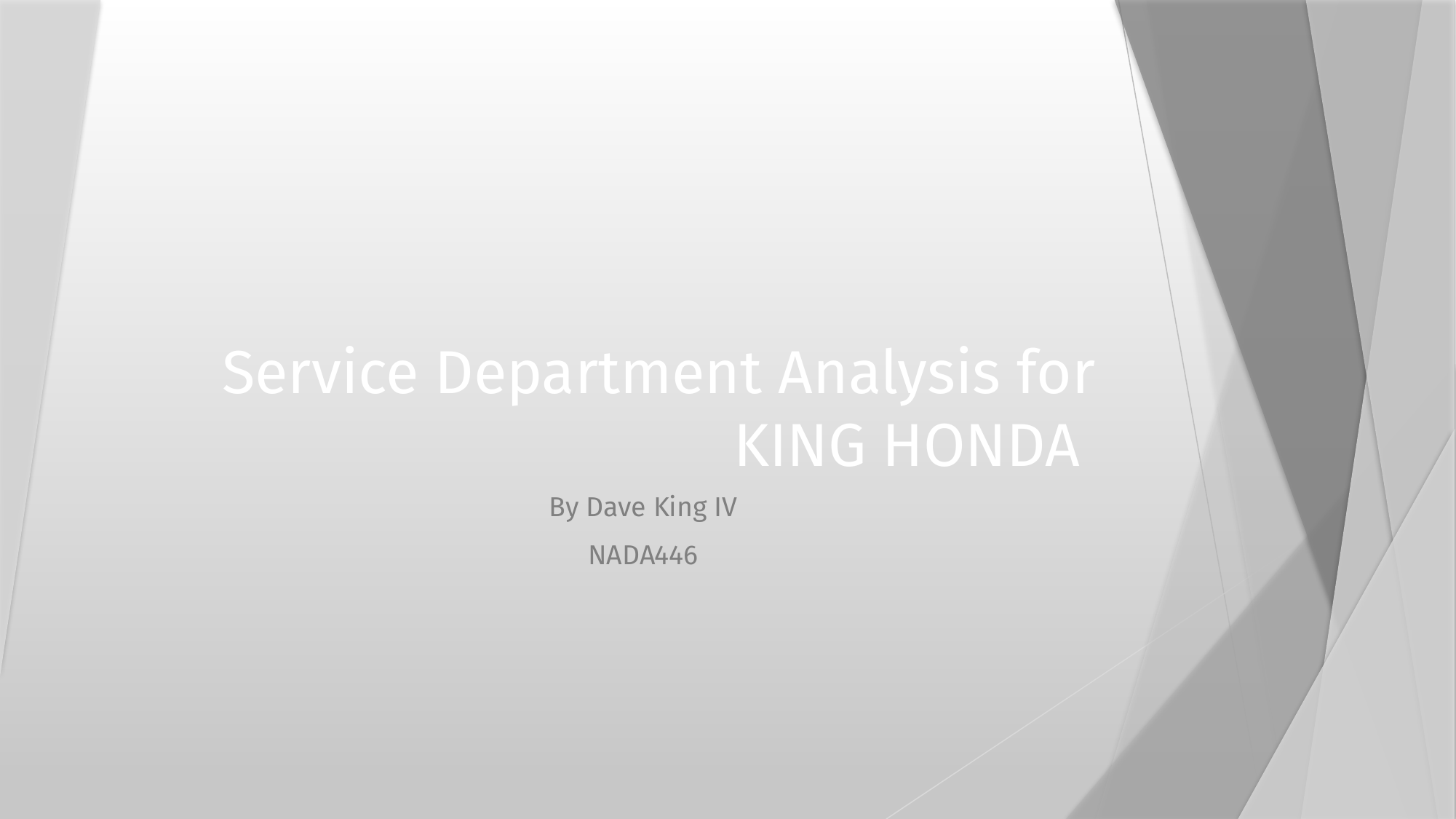

# Service Department Analysis for KING HONDA
By Dave King IV
NADA446